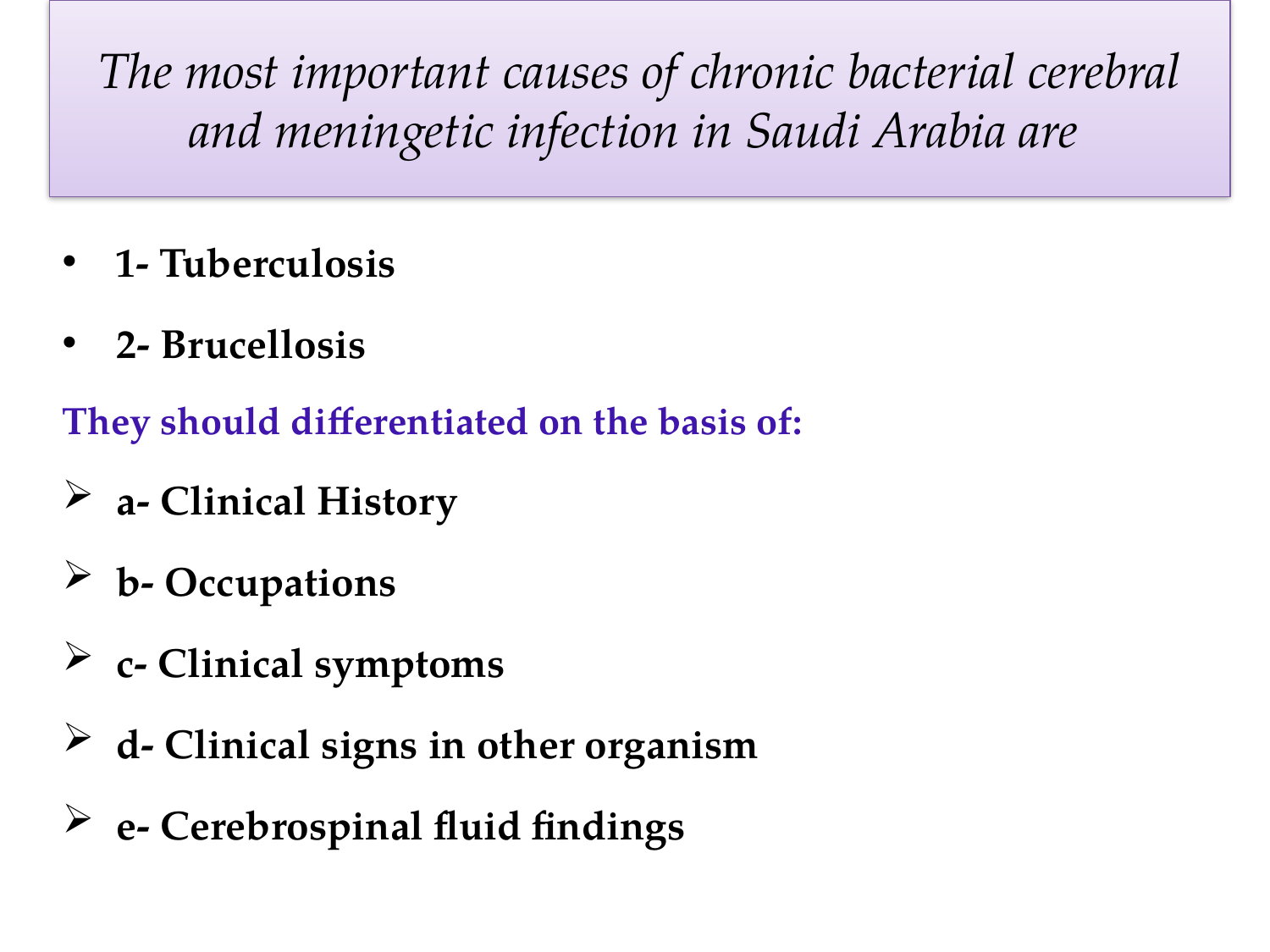

# The most important causes of chronic bacterial cerebral and meningetic infection in Saudi Arabia are
 1- Tuberculosis
 2- Brucellosis
They should differentiated on the basis of:
 a- Clinical History
 b- Occupations
 c- Clinical symptoms
 d- Clinical signs in other organism
 e- Cerebrospinal fluid findings